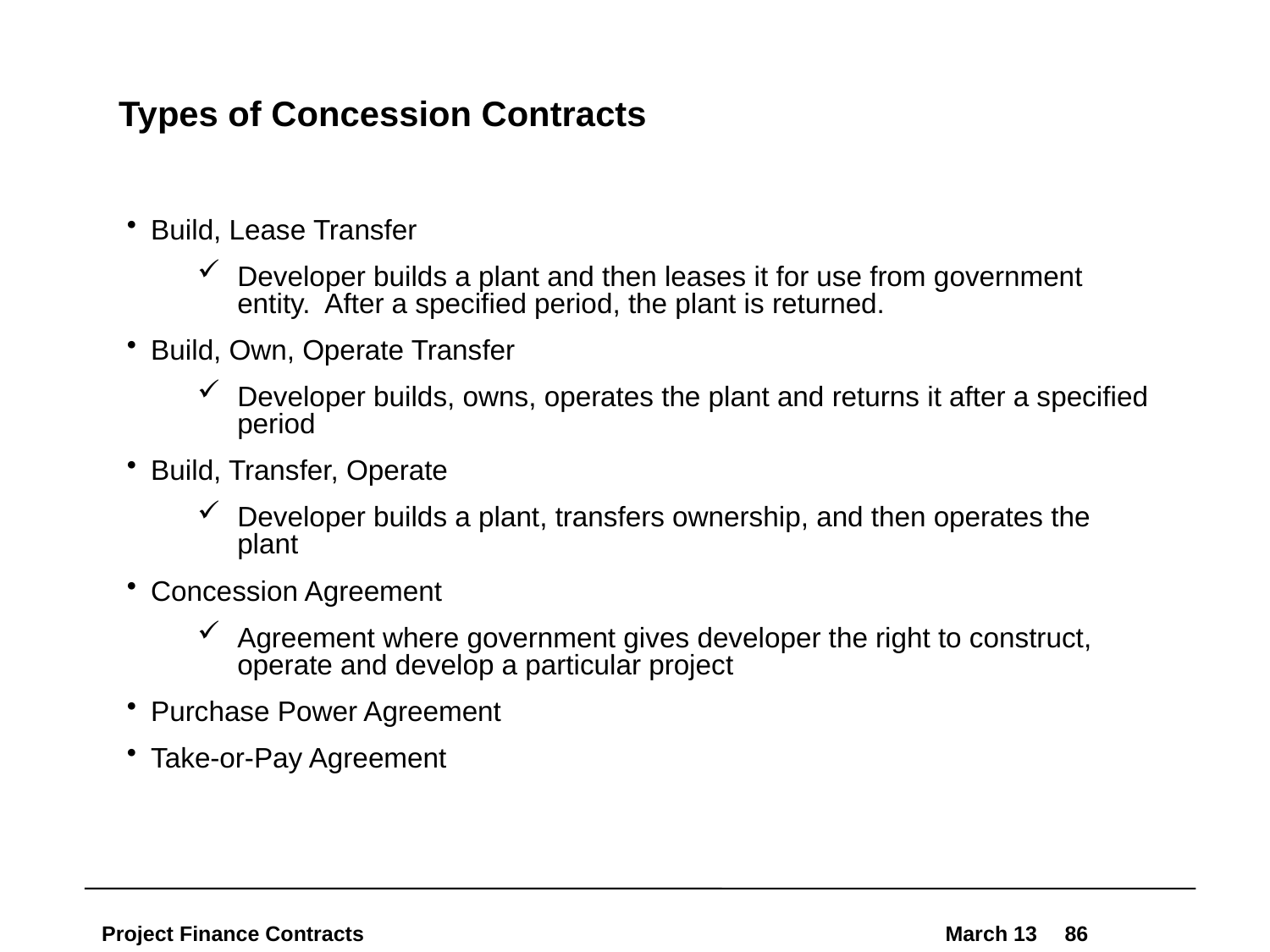

# Types of Concession Contracts
Build, Lease Transfer
Developer builds a plant and then leases it for use from government entity.  After a specified period, the plant is returned.
Build, Own, Operate Transfer
Developer builds, owns, operates the plant and returns it after a specified period
Build, Transfer, Operate
Developer builds a plant, transfers ownership, and then operates the plant
Concession Agreement
Agreement where government gives developer the right to construct, operate and develop a particular project
Purchase Power Agreement
Take-or-Pay Agreement